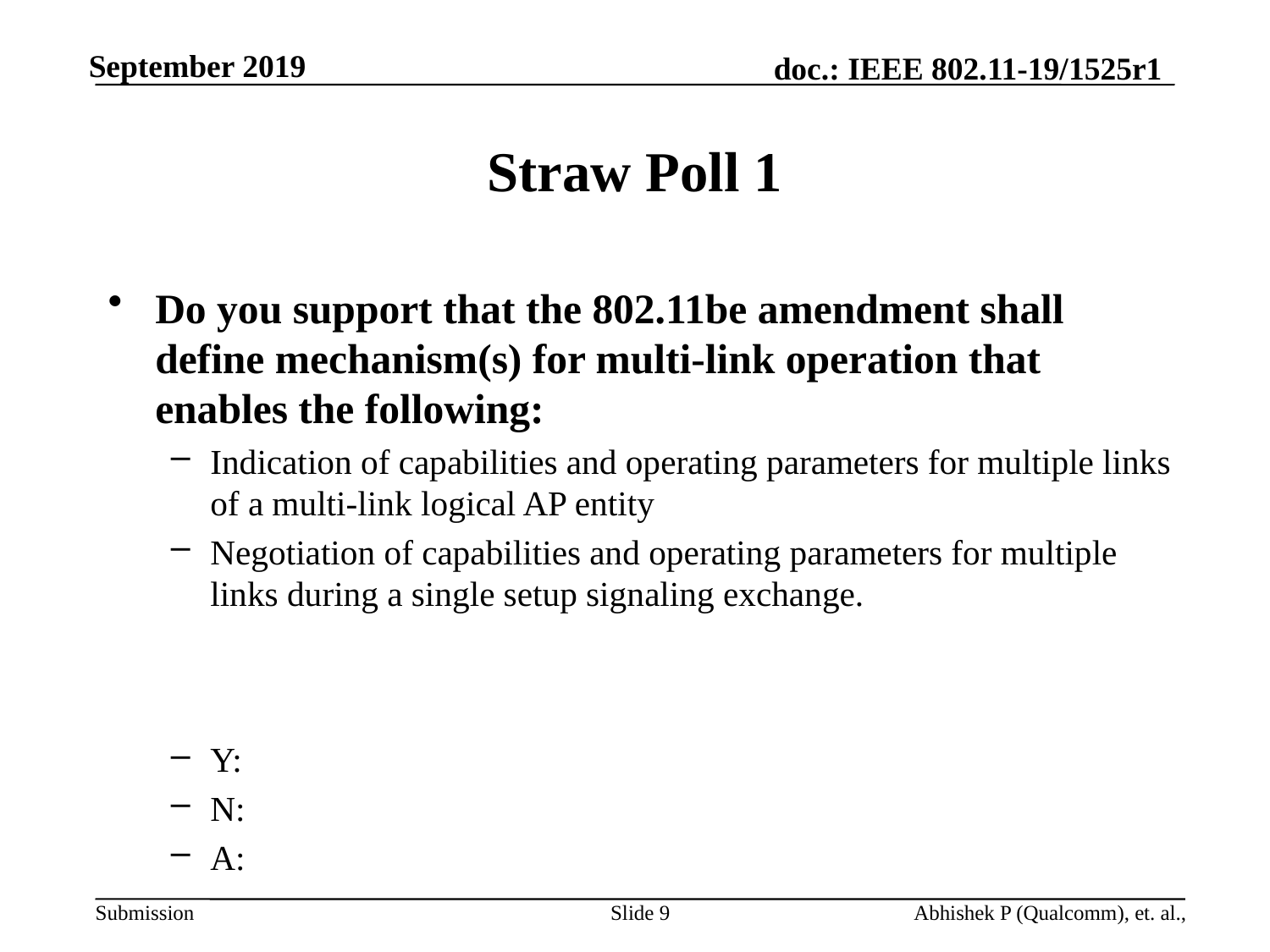

# Straw Poll 1
Do you support that the 802.11be amendment shall define mechanism(s) for multi-link operation that enables the following:
Indication of capabilities and operating parameters for multiple links of a multi-link logical AP entity
Negotiation of capabilities and operating parameters for multiple links during a single setup signaling exchange.

Y:
N:
A:
Slide 9
Abhishek P (Qualcomm), et. al.,